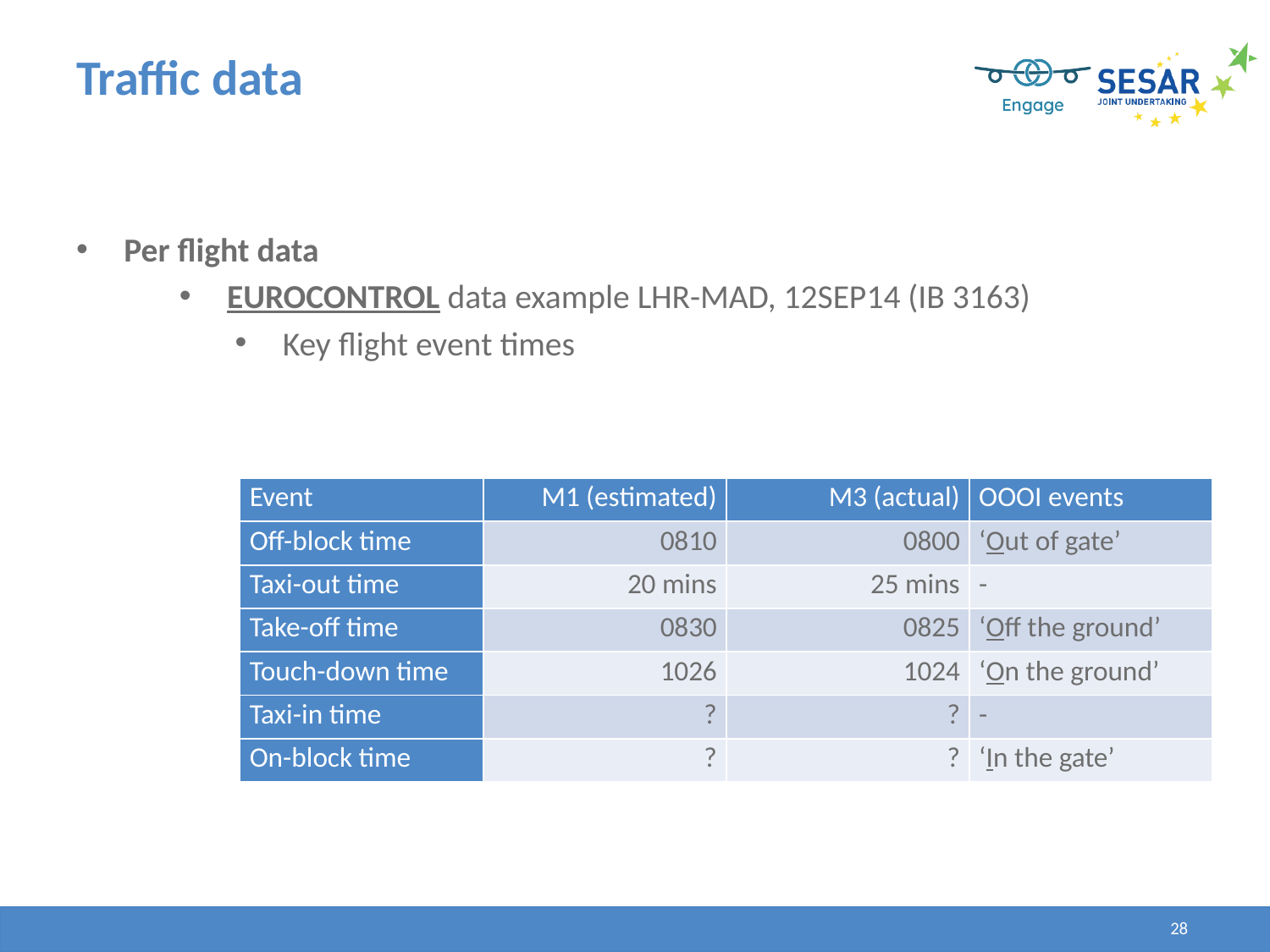

# Traffic data
Per flight data
EUROCONTROL data example LHR-MAD, 12SEP14 (IB 3163)
Key flight event times

| Event | M1 (estimated) | M3 (actual) | OOOI events |
| --- | --- | --- | --- |
| Off-block time | 0810 | 0800 | ‘Out of gate’ |
| Taxi-out time | 20 mins | 25 mins | - |
| Take-off time | 0830 | 0825 | ‘Off the ground’ |
| Touch-down time | 1026 | 1024 | ‘On the ground’ |
| Taxi-in time | ? | ? | - |
| On-block time | ? | ? | ‘In the gate’ |

28